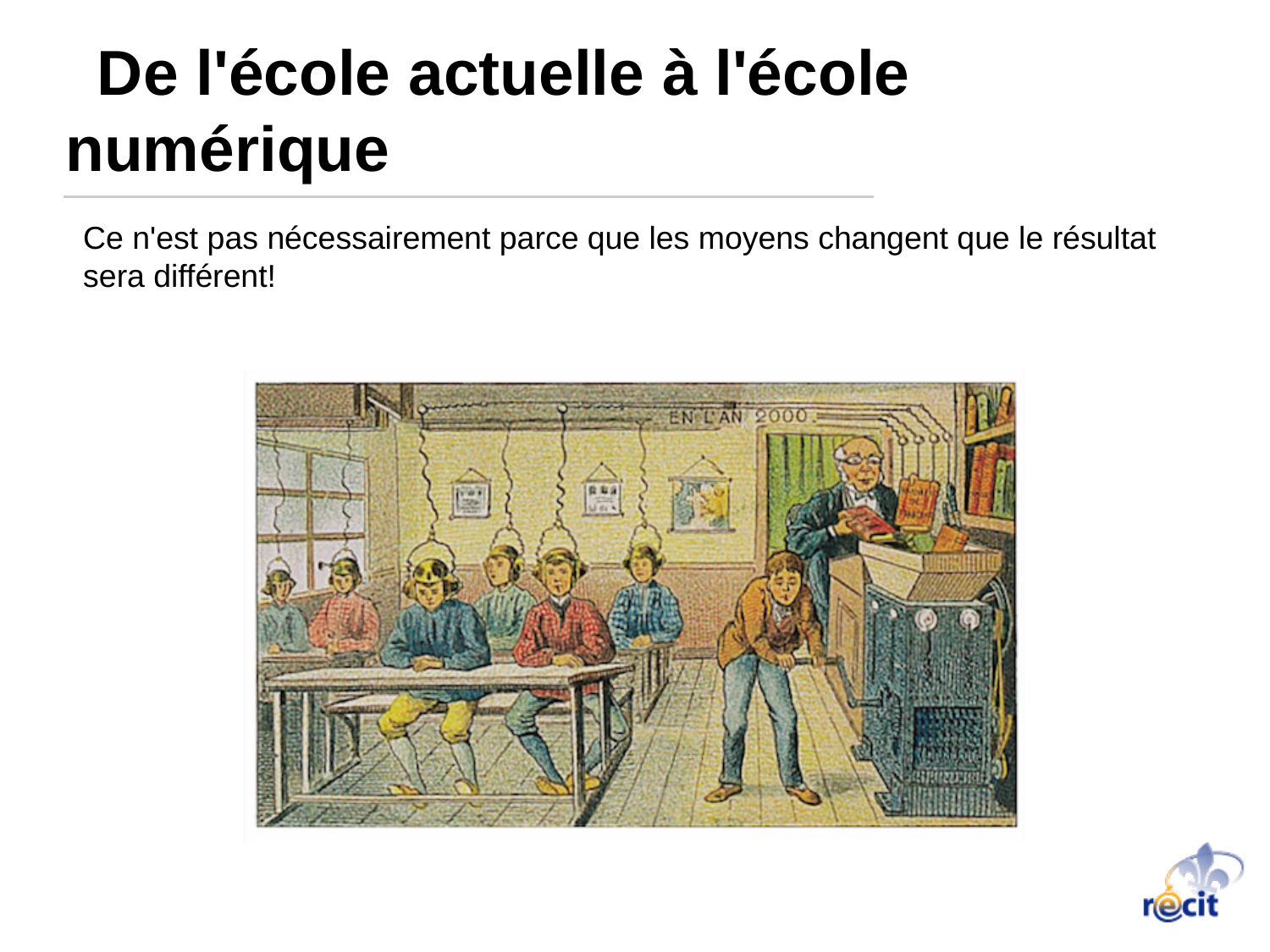

# De l'école actuelle à l'école numérique
Ce n'est pas nécessairement parce que les moyens changent que le résultat sera différent!